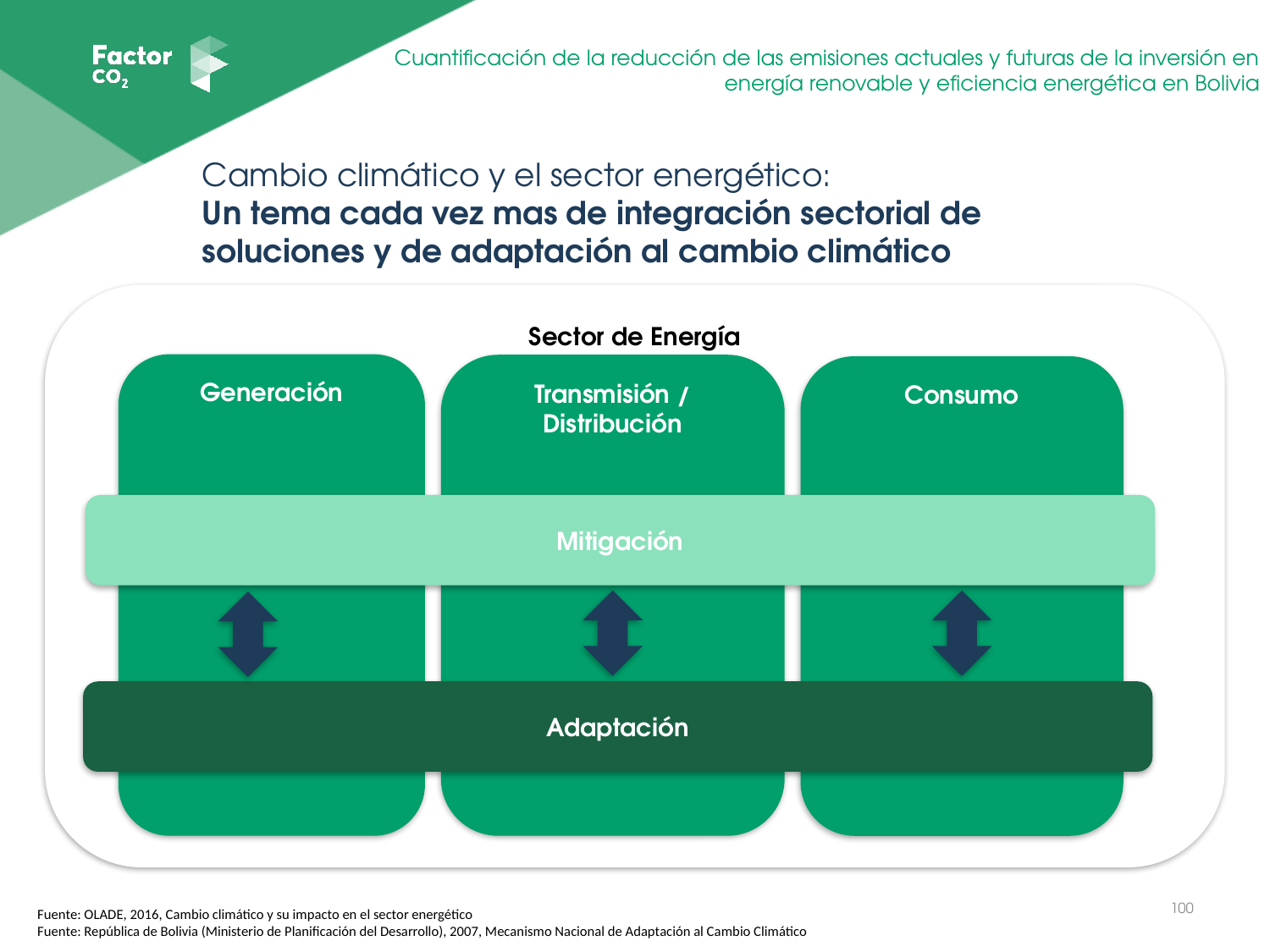

Cambio climático y el sector energético:
Un tema cada vez mas de integración sectorial de soluciones y de adaptación al cambio climático
Sector de Energía
Generación
Transmisión / Distribución
Consumo
Mitigación

Adaptación
100
Fuente: OLADE, 2016, Cambio climático y su impacto en el sector energético
Fuente: República de Bolivia (Ministerio de Planificación del Desarrollo), 2007, Mecanismo Nacional de Adaptación al Cambio Climático